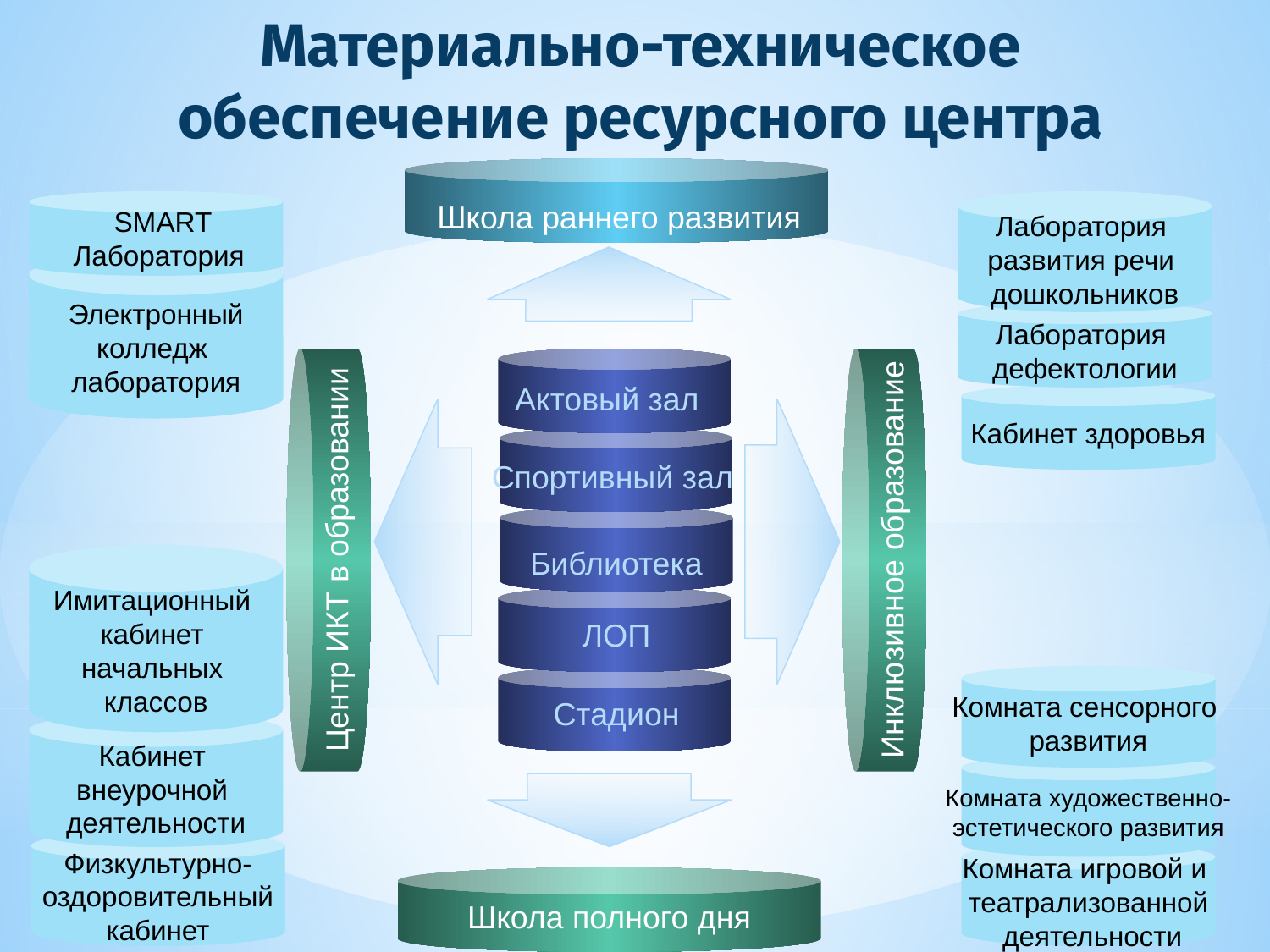

# Материально-техническое обеспечение ресурсного центра

Лаборатория
развития речи
дошкольников
Лаборатория
дефектологии
Кабинет здоровья

Школа раннего развития
 SMART Лаборатория

Электронный колледж
лаборатория

Актовый зал

Спортивный зал
Центр ИКТ в образовании
Инклюзивное образование
Библиотека
Имитационный
кабинет
начальных
классов
Кабинет
внеурочной
деятельности
Физкультурно-
оздоровительный
кабинет
ЛОП
Комната сенсорного
развития
Комната художественно-
эстетического развития
Комната игровой и
театрализованной
 деятельности
Стадион

Школа полного дня